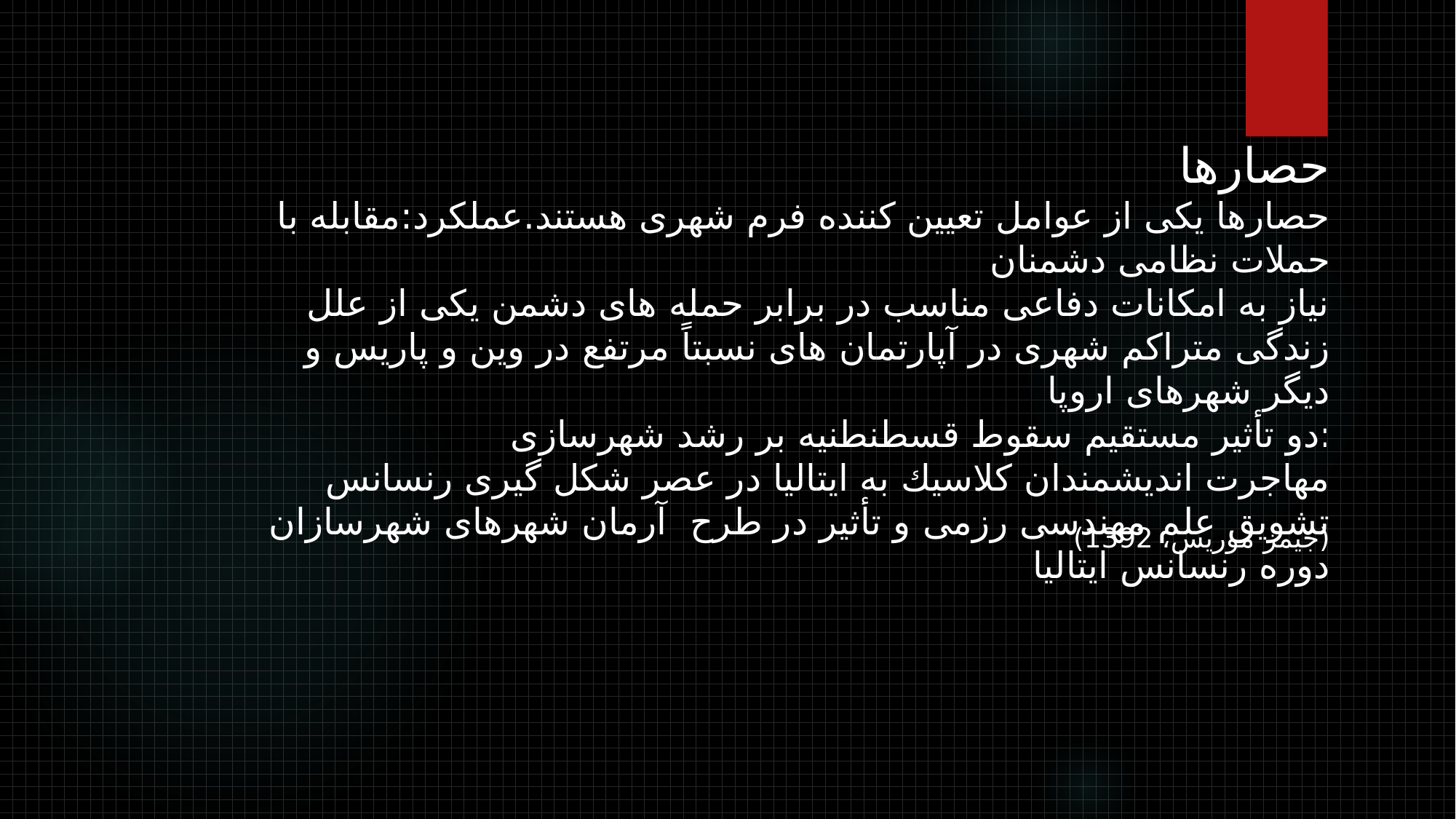

حصارها
حصارها یكی از عوامل تعیین كننده فرم شهری هستند.عملكرد:مقابله با حملات نظامی دشمنان
نیاز به امكانات دفاعی مناسب در برابر حمله های دشمن یكی از علل زندگی متراكم شهری در آپارتمان های نسبتاً مرتفع در وین و پاریس و دیگر شهرهای اروپا
دو تأثیر مستقیم سقوط قسطنطنیه بر رشد شهرسازی:
مهاجرت اندیشمندان كلاسیك به ایتالیا در عصر شكل گیری رنسانس
تشویق علم مهندسی رزمی و تأثیر در طرح  آرمان شهرهای شهرسازان دوره رنسانس ایتالیا
(جیمز موریس، 1392)